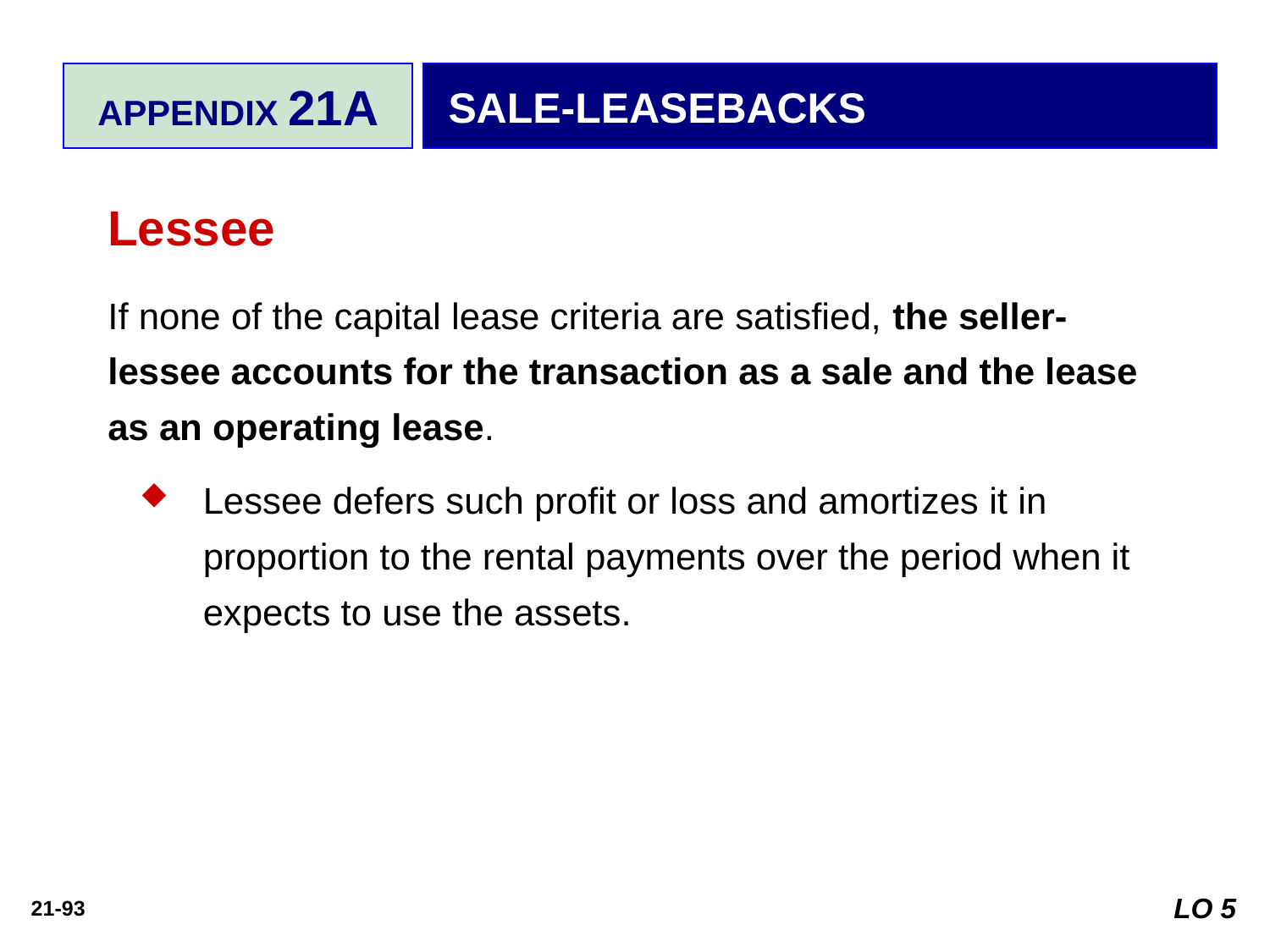

APPENDIX 21A
SALE-LEASEBACKS
Lessee
If none of the capital lease criteria are satisfied, the seller-lessee accounts for the transaction as a sale and the lease as an operating lease.
Lessee defers such profit or loss and amortizes it in proportion to the rental payments over the period when it expects to use the assets.
LO 5